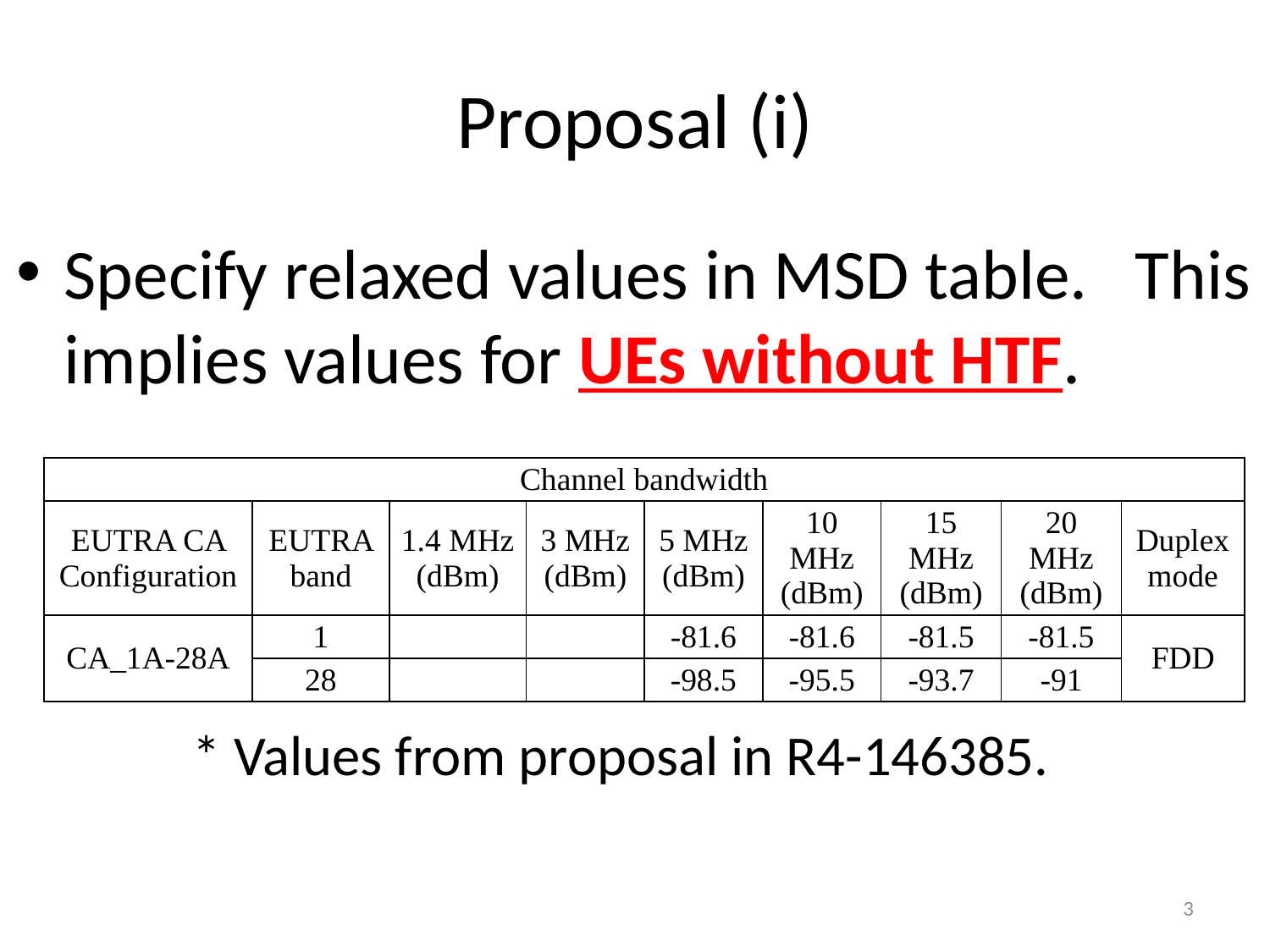

# Proposal (i)
Specify relaxed values in MSD table.   This implies values for UEs without HTF.
| Channel bandwidth |  |  |  |  |  |  |  |  |
| --- | --- | --- | --- | --- | --- | --- | --- | --- |
| EUTRA CA Configuration | EUTRA band | 1.4 MHz (dBm) | 3 MHz (dBm) | 5 MHz (dBm) | 10 MHz (dBm) | 15 MHz (dBm) | 20 MHz (dBm) | Duplex mode |
| CA\_1A-28A | 1 |  |  | -81.6 | -81.6 | -81.5 | -81.5 | FDD |
|  | 28 |  |  | -98.5 | -95.5 | -93.7 | -91 |  |
* Values from proposal in R4-146385.
3